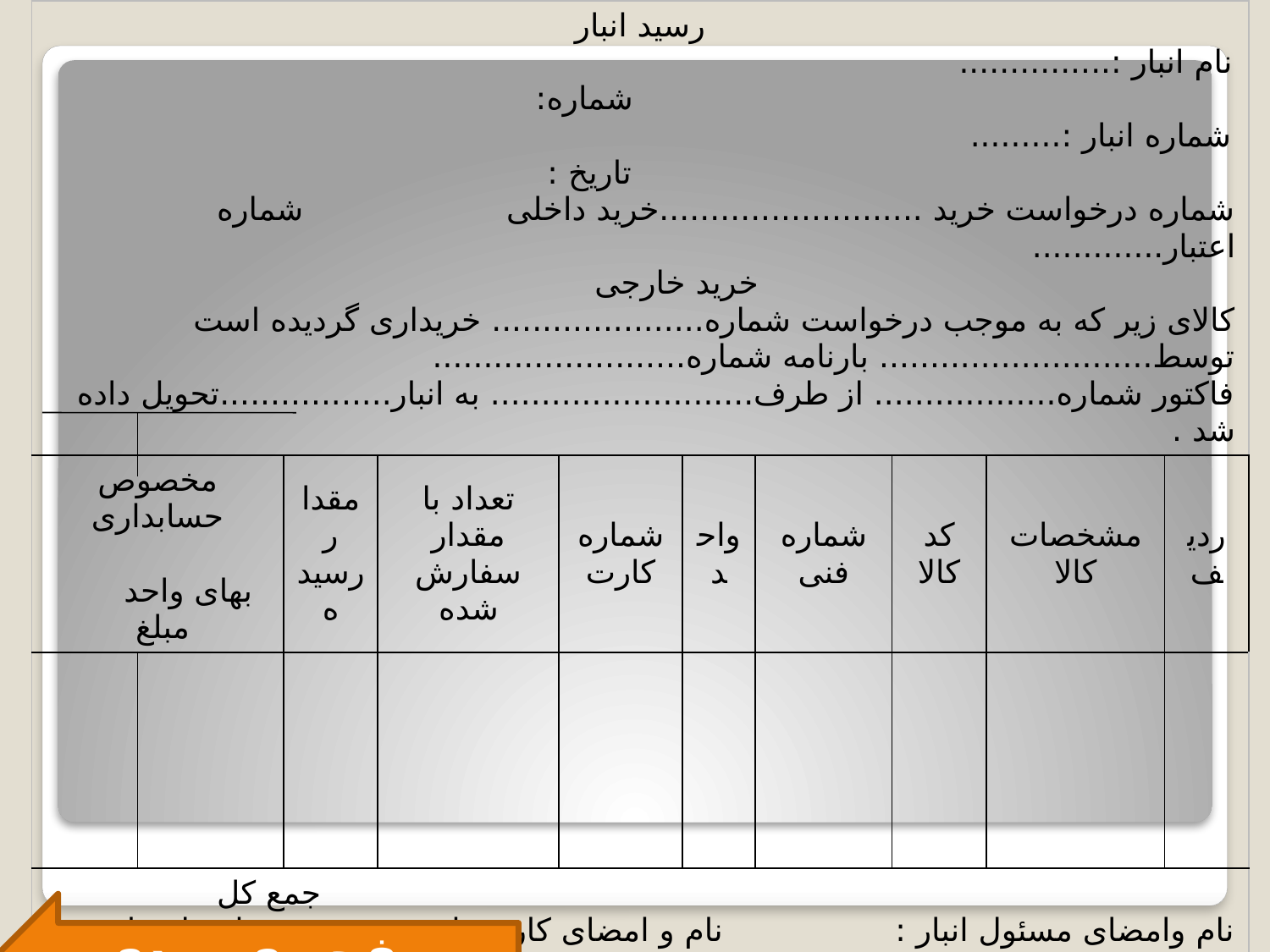

| رسید انبار نام انبار :............... شماره: شماره انبار :......... تاریخ : شماره درخواست خرید ..........................خرید داخلی شماره اعتبار............. خرید خارجی کالای زیر که به موجب درخواست شماره..................... خریداری گردیده است توسط........................... بارنامه شماره......................... فاکتور شماره.................. از طرف.......................... به انبار.................تحویل داده شد . |  |  |  |  |  |  |  |  |  |
| --- | --- | --- | --- | --- | --- | --- | --- | --- | --- |
| مخصوص حسابداری بهای واحد مبلغ |  | مقدار رسیده | تعداد با مقدار سفارش شده | شماره کارت | واحد | شماره فنی | کد کالا | مشخصات کالا | ردیف |
|  |  |  |  |  |  |  |  |  |  |
| جمع کل نام وامضای مسئول انبار : نام و امضای کار پرداز : نام وامضای تحویل دهنده : در کارت انبار ثبت گردید در کارت حسابداری انبار ثبت شد . شماره سند حسابداری تاریخ سند نام وامضای حسابدار انبار |  |  |  |  |  |  |  |  |  |
صفحه ی بعدی